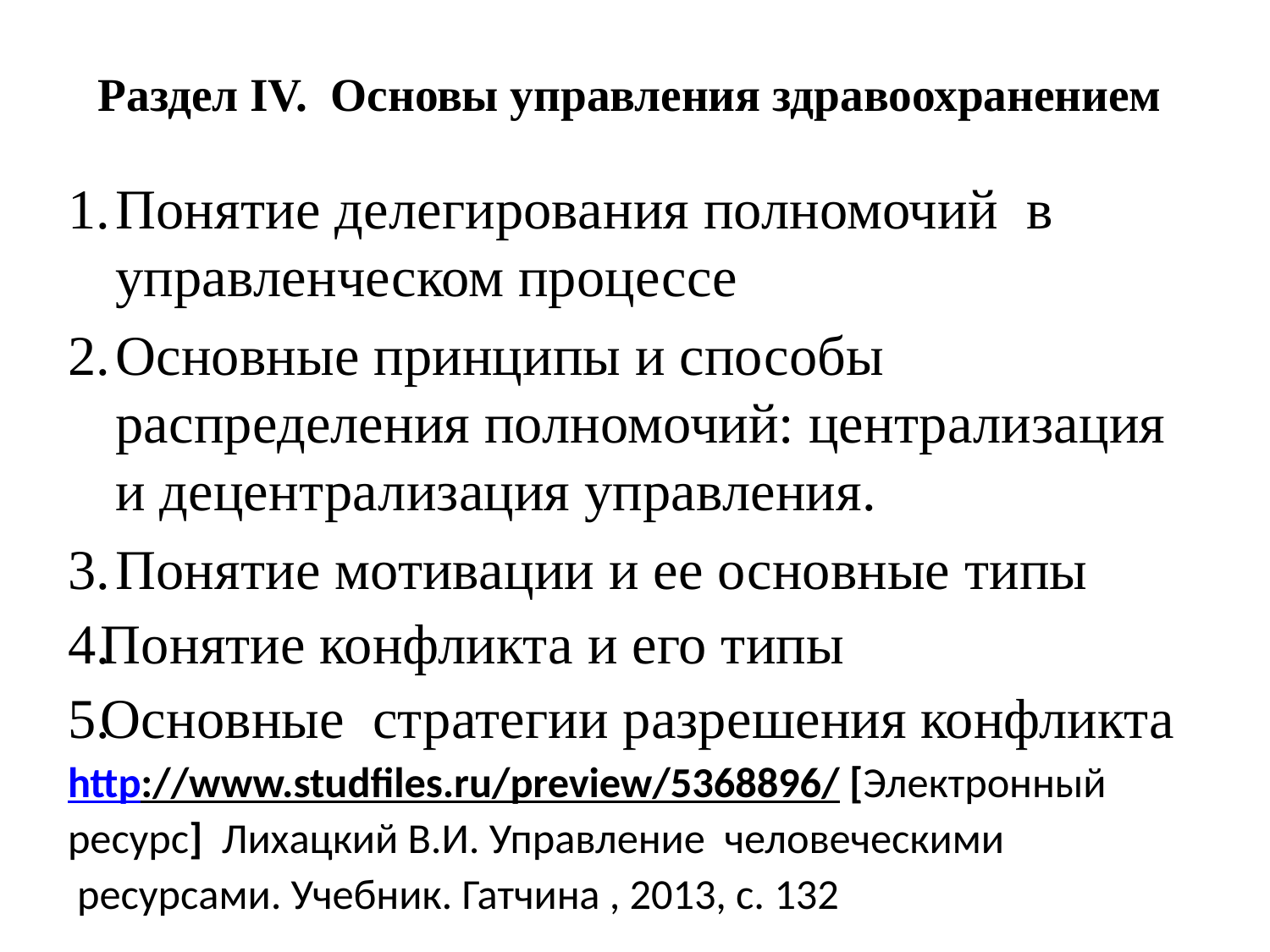

# Раздел IV.  Основы управления здравоохранением
Понятие делегирования полномочий  в управленческом процессе
Основные принципы и способы распределения полномочий: централизация и децентрализация управления.
Понятие мотивации и ее основные типы
Понятие конфликта и его типы
Основные  стратегии разрешения конфликта
http://www.studfiles.ru/preview/5368896/ [Электронный ресурс]  Лихацкий В.И. Управление  человеческими  ресурсами. Учебник. Гатчина , 2013, с. 132